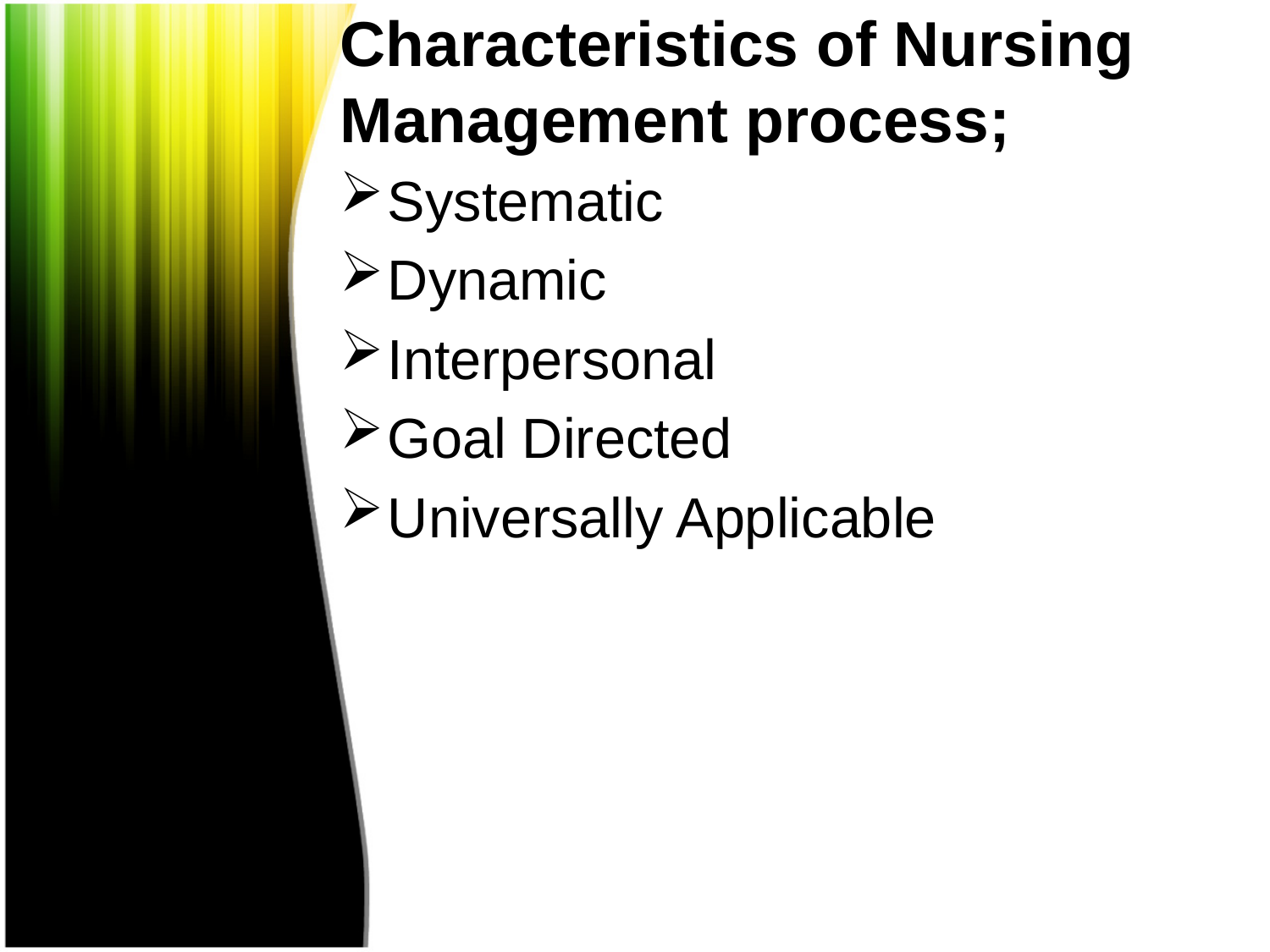

# Characteristics of Nursing Management process;
Systematic
Dynamic
Interpersonal
Goal Directed
Universally Applicable